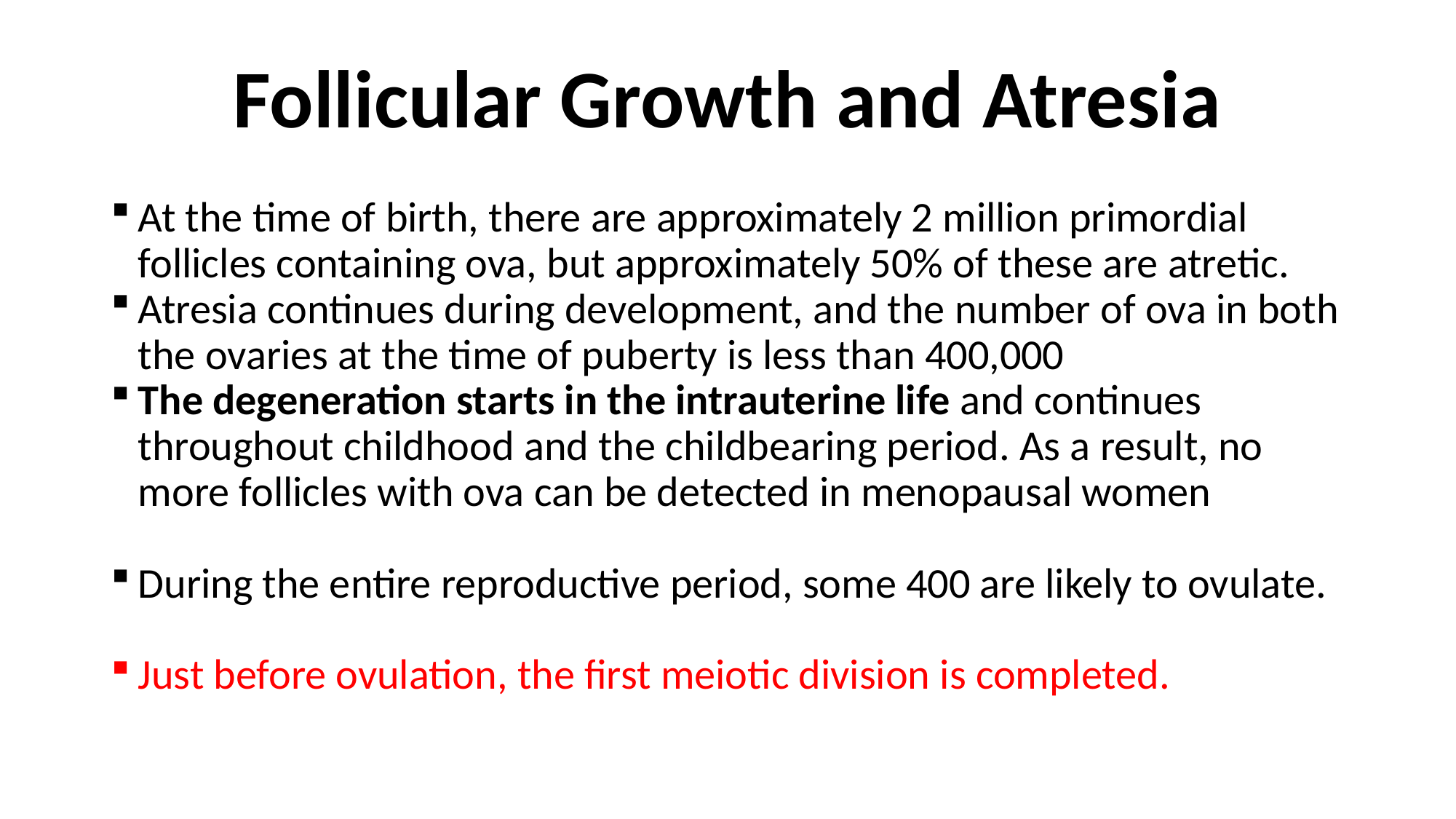

# Follicular Growth and Atresia
At the time of birth, there are approximately 2 million primordial follicles containing ova, but approximately 50% of these are atretic.
Atresia continues during development, and the number of ova in both the ovaries at the time of puberty is less than 400,000
The degeneration starts in the intrauterine life and continues throughout childhood and the childbearing period. As a result, no more follicles with ova can be detected in menopausal women
During the entire reproductive period, some 400 are likely to ovulate.
Just before ovulation, the first meiotic division is completed.